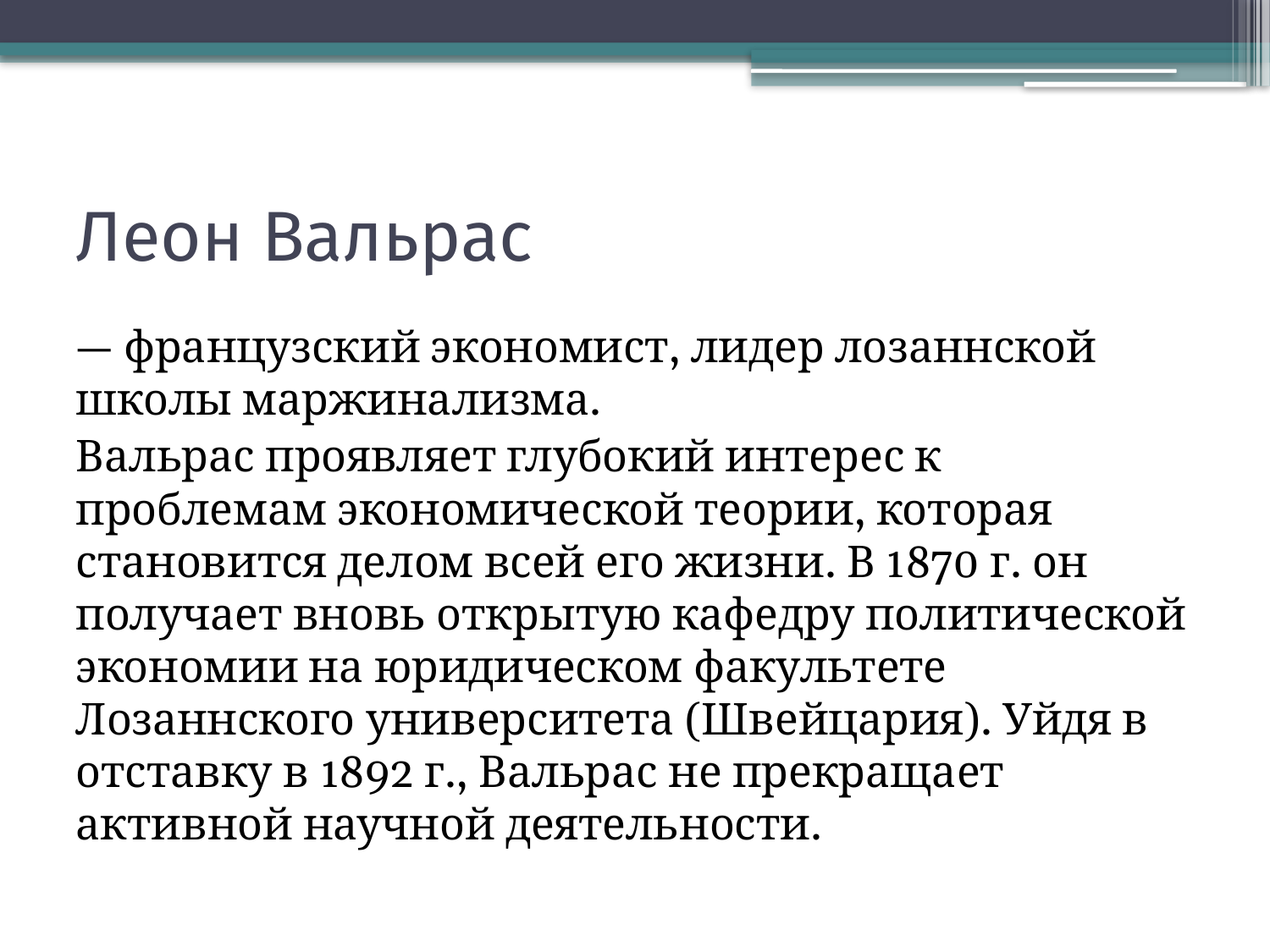

# Леон Вальрас
— французский экономист, лидер лозаннской школы маржинализма.
Вальрас проявляет глубокий интерес к проблемам экономической теории, которая становится делом всей его жизни. В 1870 г. он получает вновь открытую кафедру политической экономии на юридическом факультете Лозаннского университета (Швейцария). Уйдя в отставку в 1892 г., Вальрас не прекращает активной научной деятельности.